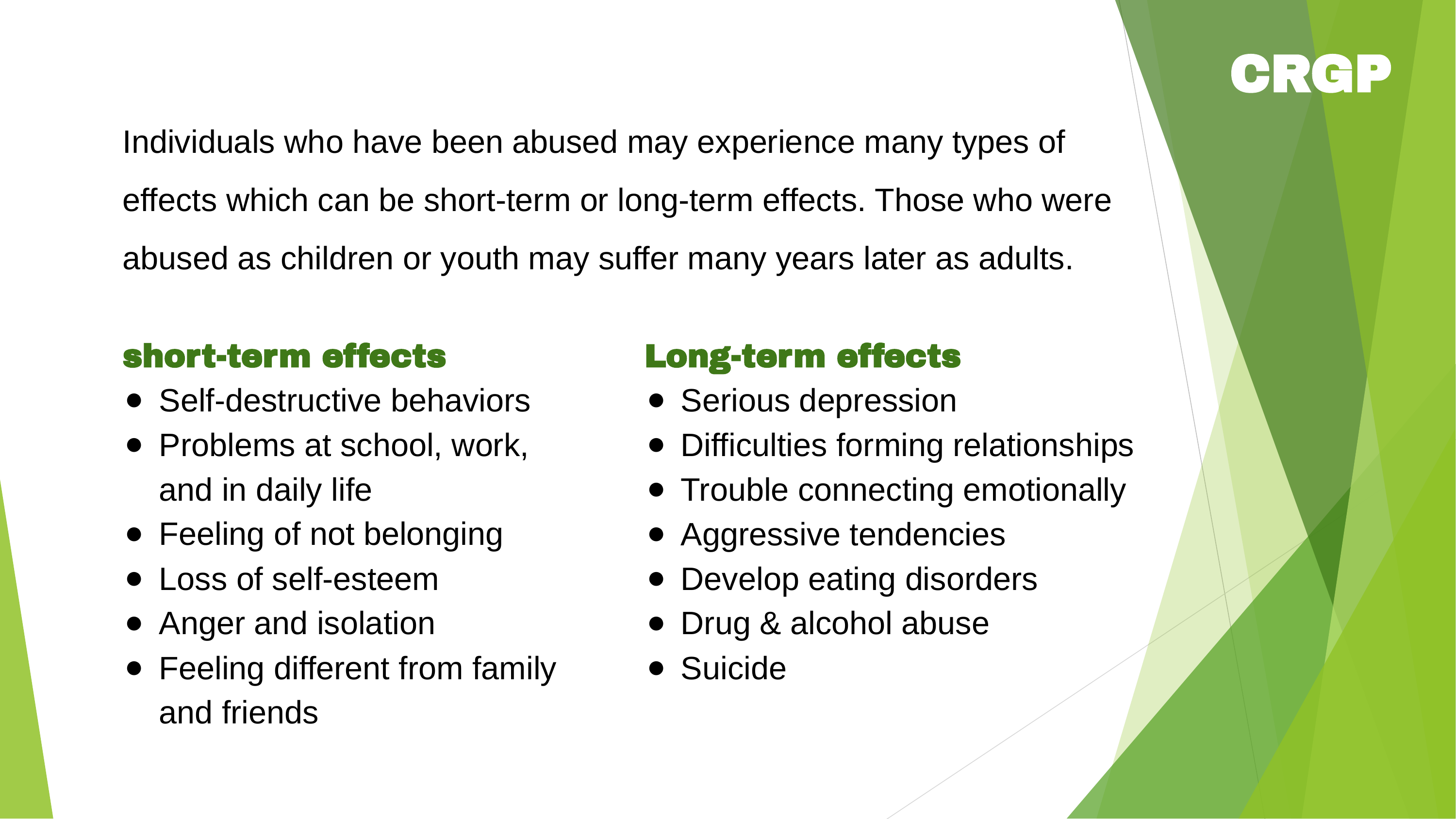

CRGP
Individuals who have been abused may experience many types of effects which can be short-term or long-term effects. Those who were abused as children or youth may suffer many years later as adults.

short-term effects
Self-destructive behaviors
Problems at school, work, and in daily life
Feeling of not belonging
Loss of self-esteem
Anger and isolation
Feeling different from family and friends

Long-term effects
Serious depression
Difficulties forming relationships
Trouble connecting emotionally
Aggressive tendencies
Develop eating disorders
Drug & alcohol abuse
Suicide